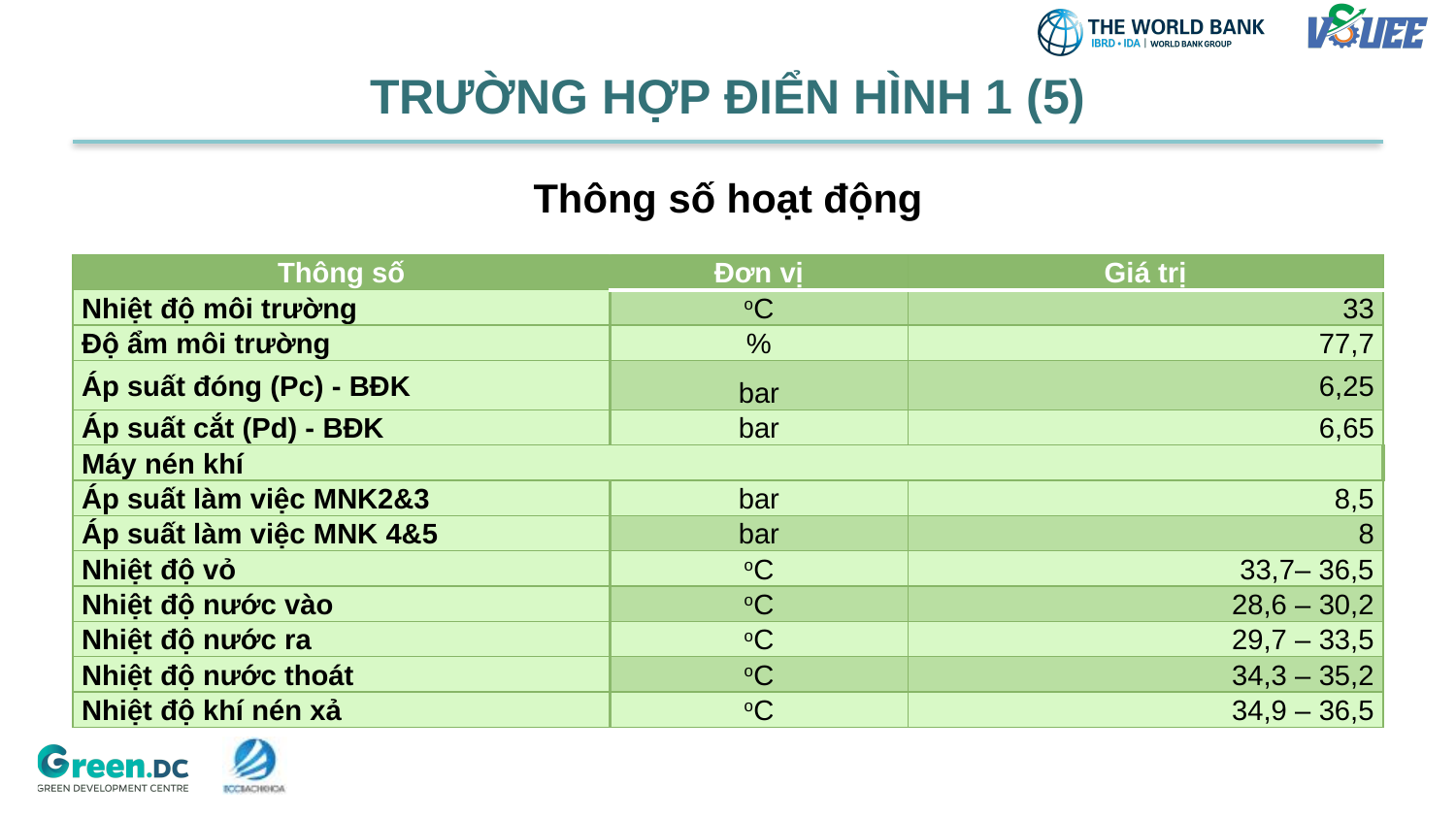

TRƯỜNG HỢP ĐIỂN HÌNH 1 (5)
# Thông số hoạt động
| Thông số | Đơn vị | Giá trị |
| --- | --- | --- |
| Nhiệt độ môi trường | oC | 33 |
| Độ ẩm môi trường | % | 77,7 |
| Áp suất đóng (Pc) - BĐK | bar | 6,25 |
| Áp suất cắt (Pd) - BĐK | bar | 6,65 |
| Máy nén khí |  |  |
| Áp suất làm việc MNK2&3 | bar | 8,5 |
| Áp suất làm việc MNK 4&5 | bar | 8 |
| Nhiệt độ vỏ | oC | 33,7– 36,5 |
| Nhiệt độ nước vào | oC | 28,6 – 30,2 |
| Nhiệt độ nước ra | oC | 29,7 – 33,5 |
| Nhiệt độ nước thoát | oC | 34,3 – 35,2 |
| Nhiệt độ khí nén xả | oC | 34,9 – 36,5 |